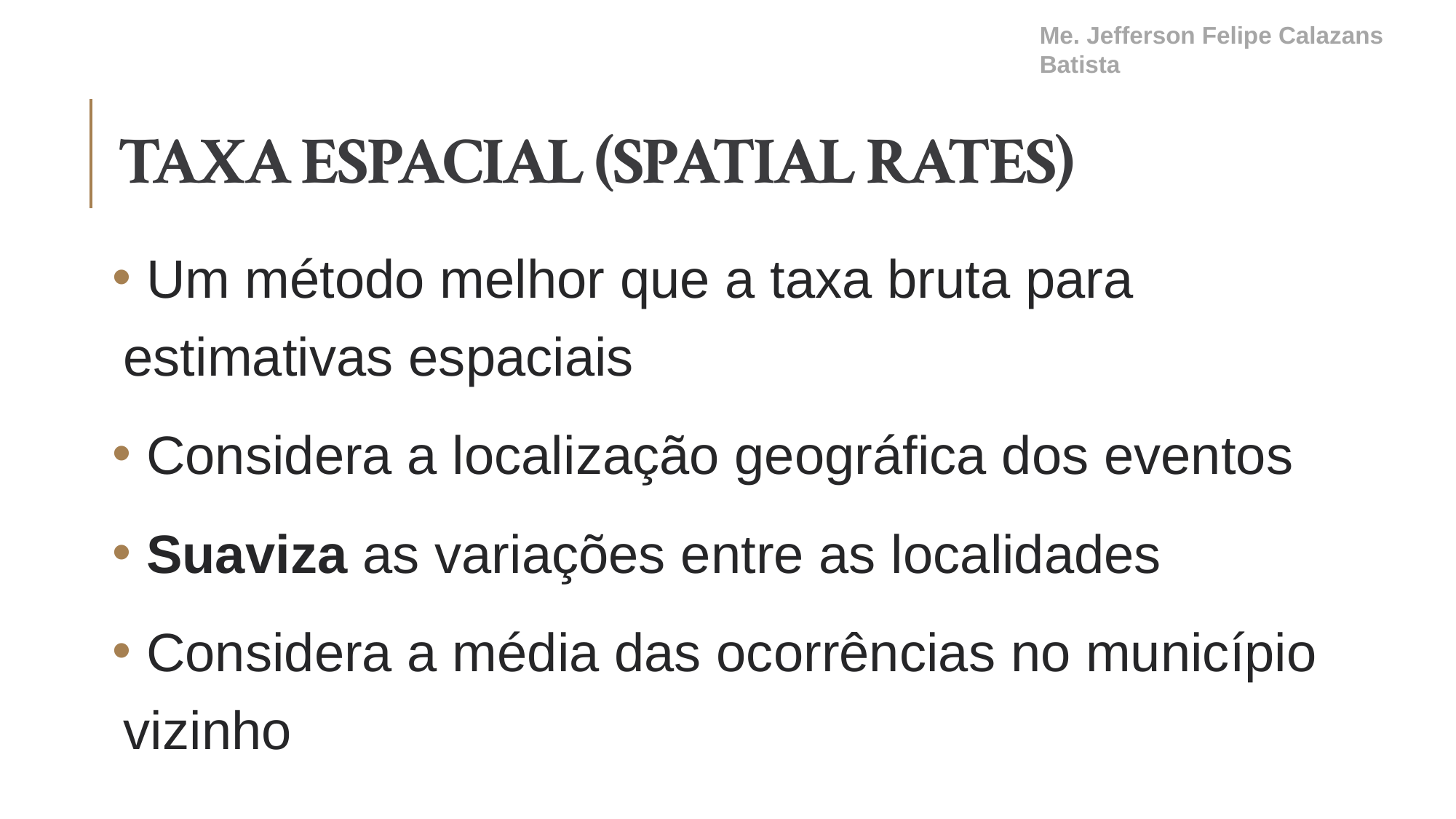

Me. Jefferson Felipe Calazans Batista
# Taxa espacial (spatial rates)
 Um método melhor que a taxa bruta para estimativas espaciais
 Considera a localização geográfica dos eventos
 Suaviza as variações entre as localidades
 Considera a média das ocorrências no município vizinho